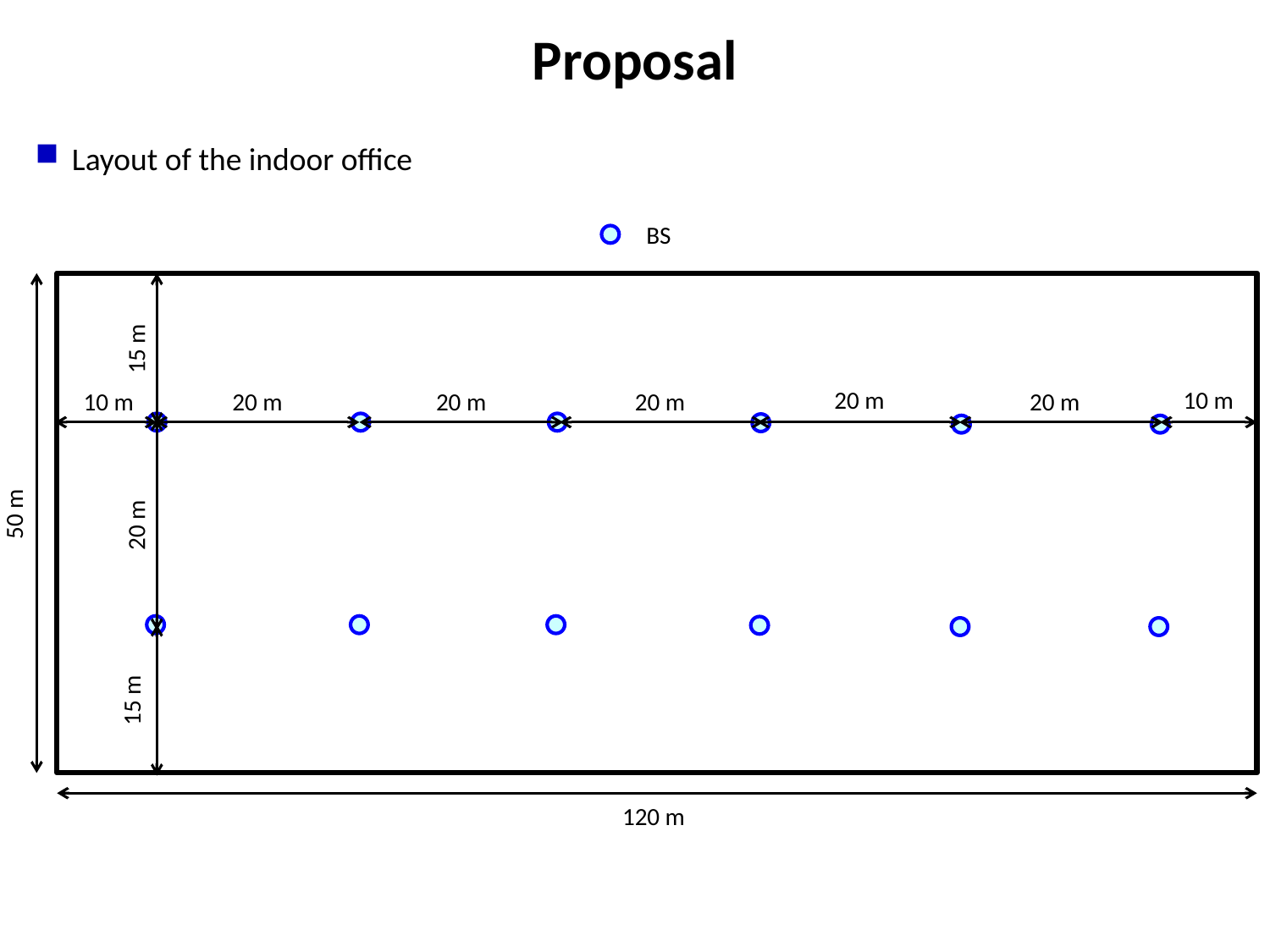

# Proposal
Layout of the indoor office
BS

15 m
10 m
20 m
20 m
20 m
10 m
20 m
20 m

50 m
20 m

15 m
120 m